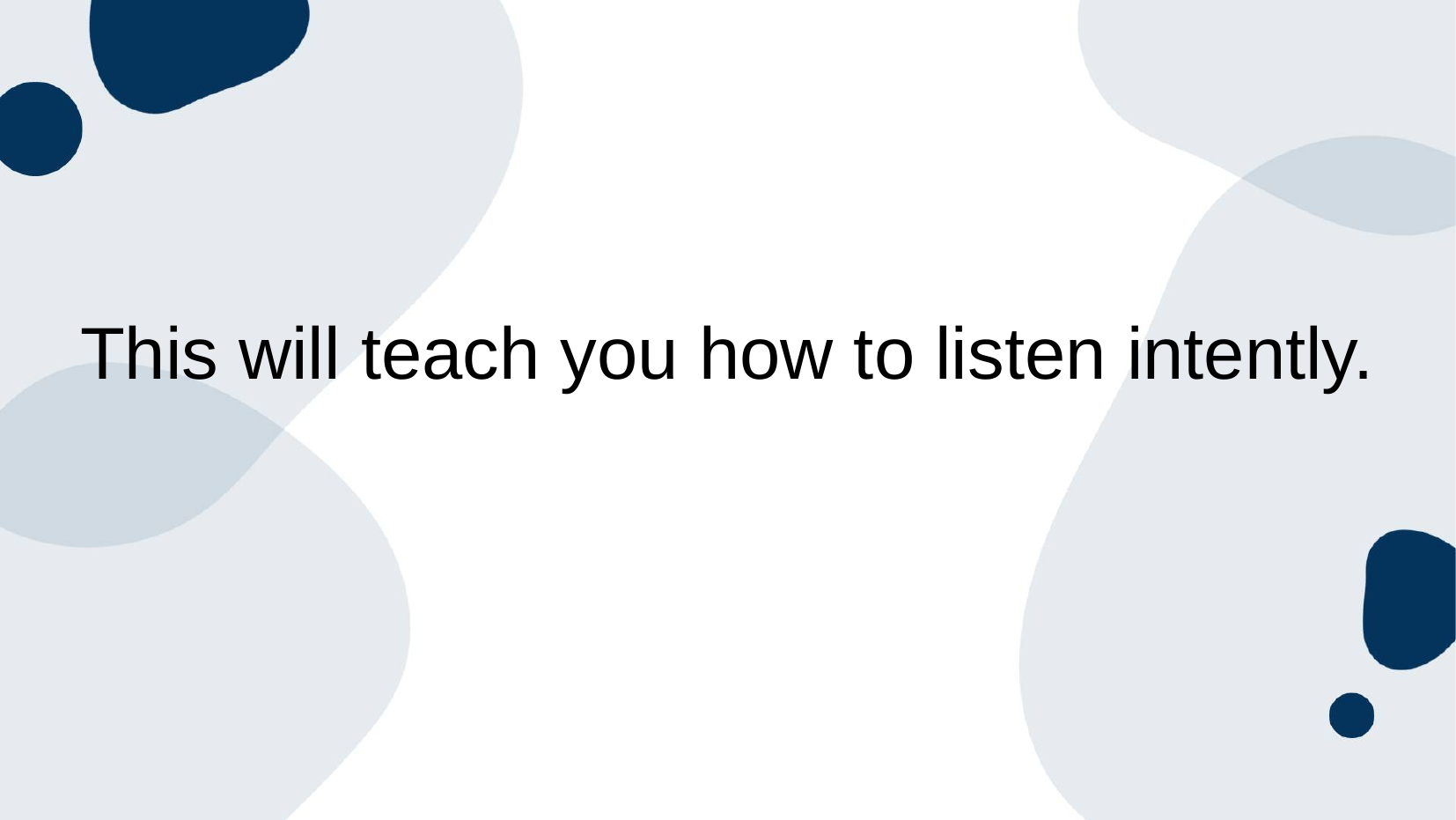

This will teach you how to listen intently.